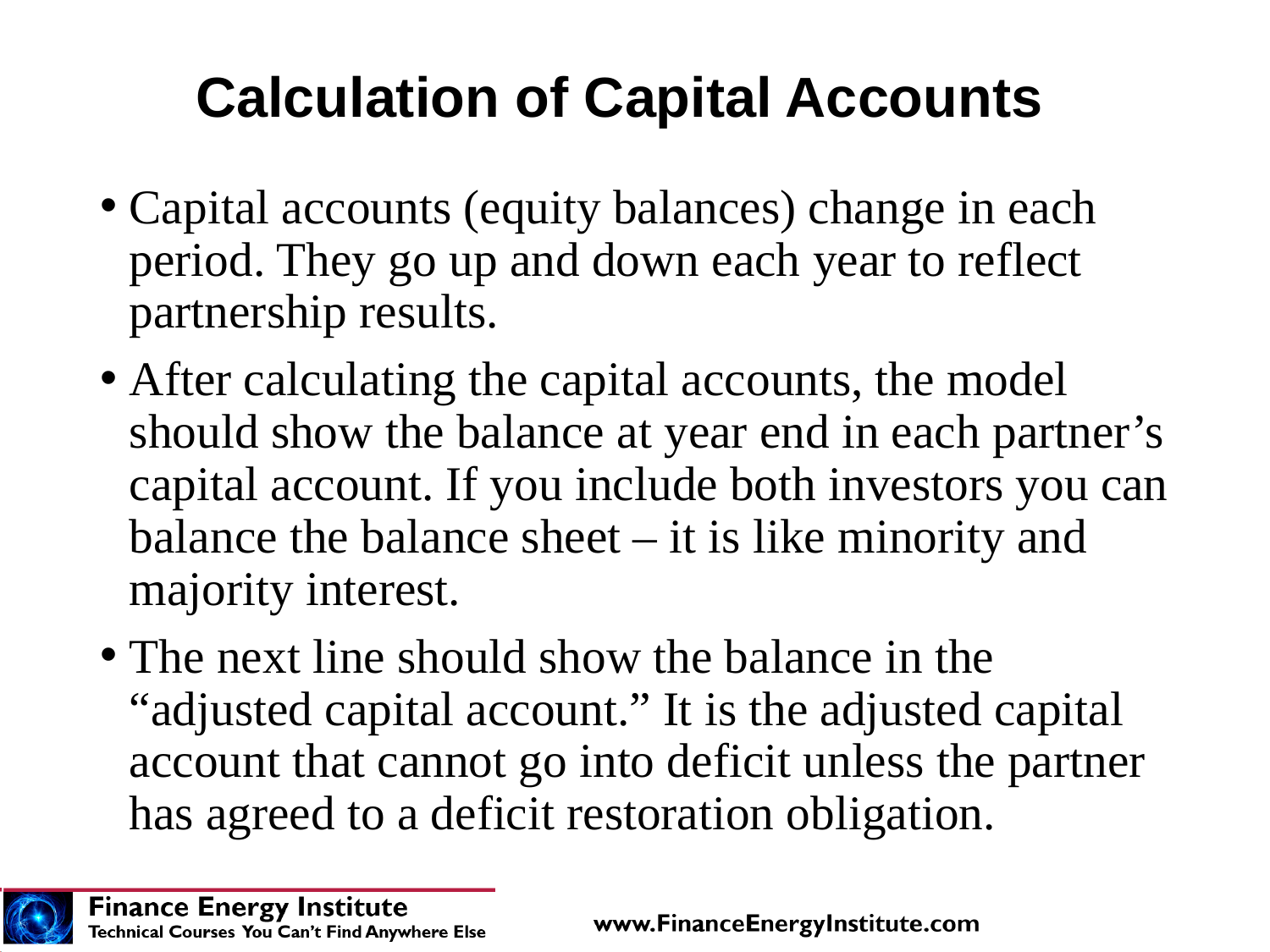

# Calculation of Capital Accounts
Capital accounts (equity balances) change in each period. They go up and down each year to reflect partnership results.
After calculating the capital accounts, the model should show the balance at year end in each partner’s capital account. If you include both investors you can balance the balance sheet – it is like minority and majority interest.
The next line should show the balance in the “adjusted capital account.” It is the adjusted capital account that cannot go into deficit unless the partner has agreed to a deficit restoration obligation.